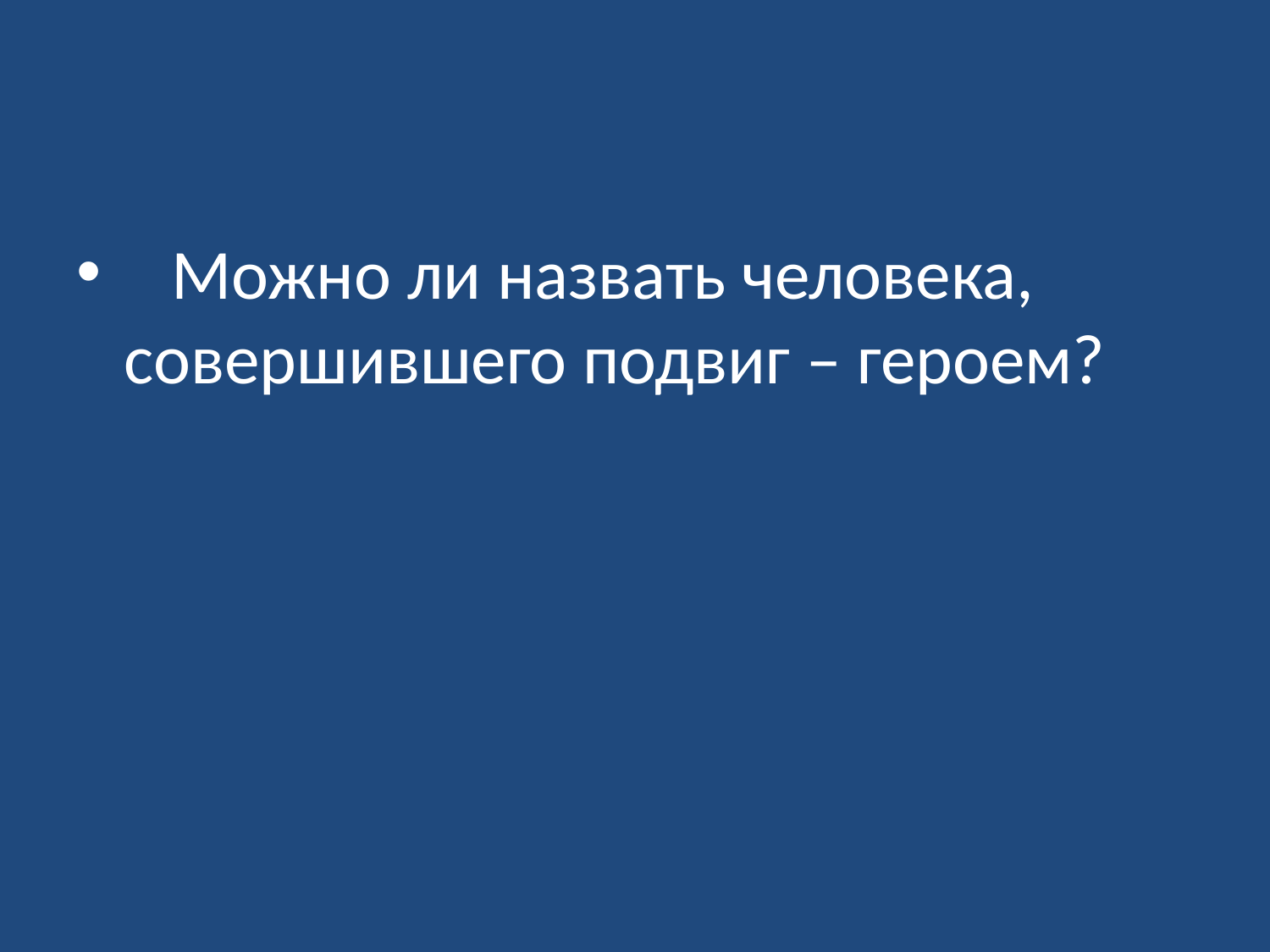

#
   Можно ли назвать человека, совершившего подвиг – героем?